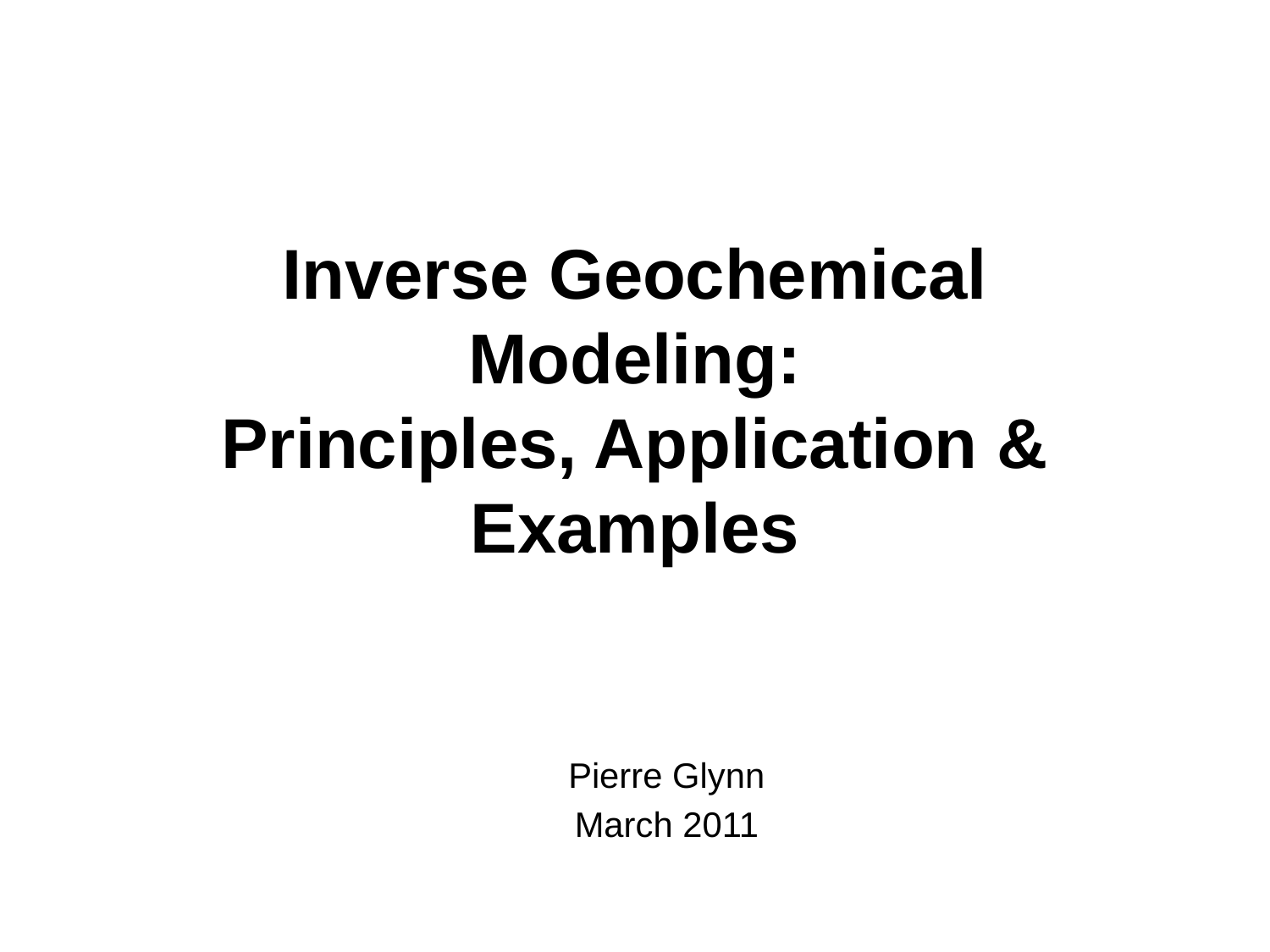

# Inverse Geochemical Modeling: Principles, Application & Examples

Pierre Glynn
March 2011